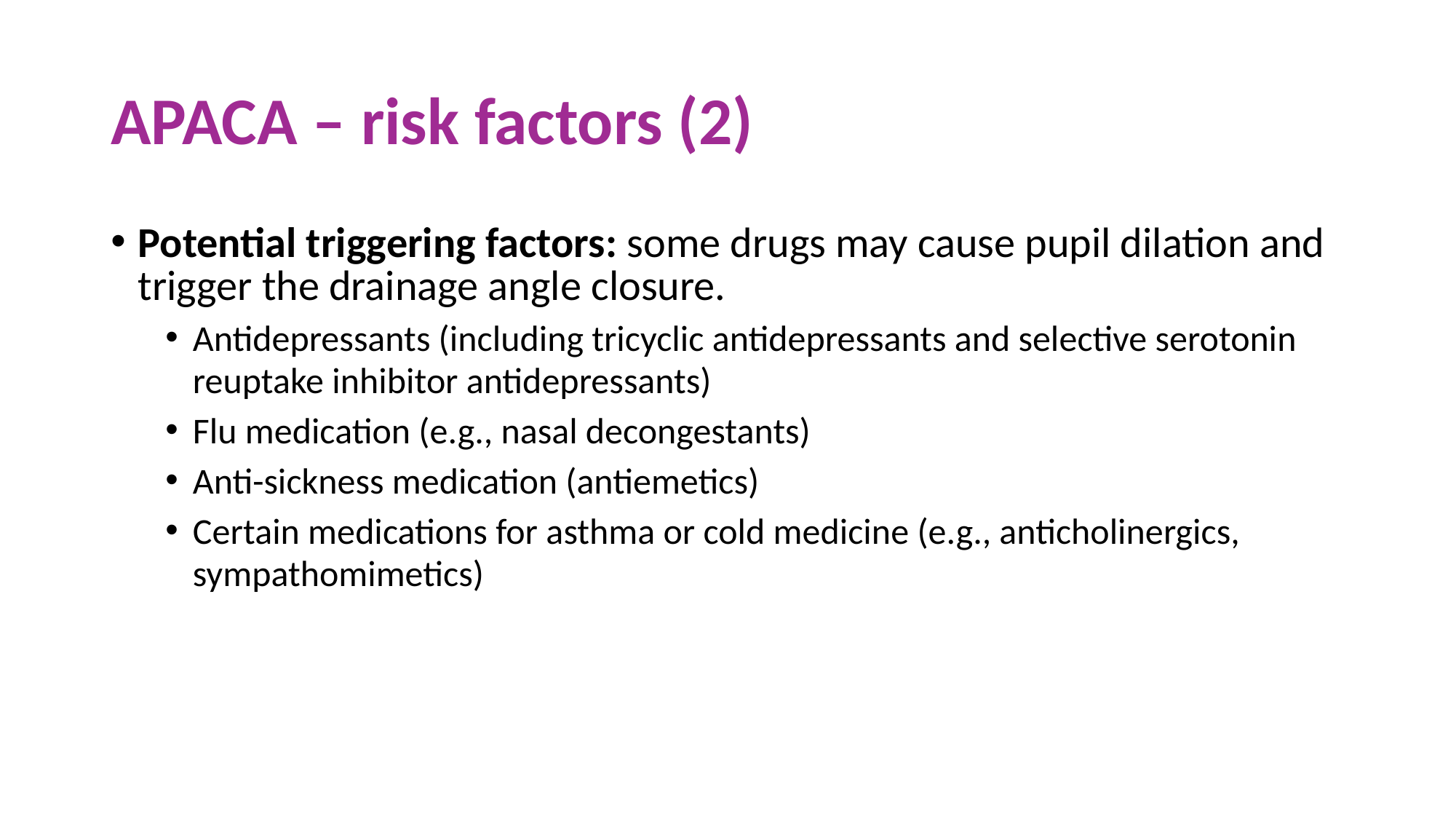

# APACA – risk factors (2)
Potential triggering factors: some drugs may cause pupil dilation and trigger the drainage angle closure.
Antidepressants (including tricyclic antidepressants and selective serotonin reuptake inhibitor antidepressants)
Flu medication (e.g., nasal decongestants)
Anti-sickness medication (antiemetics)
Certain medications for asthma or cold medicine (e.g., anticholinergics, sympathomimetics)